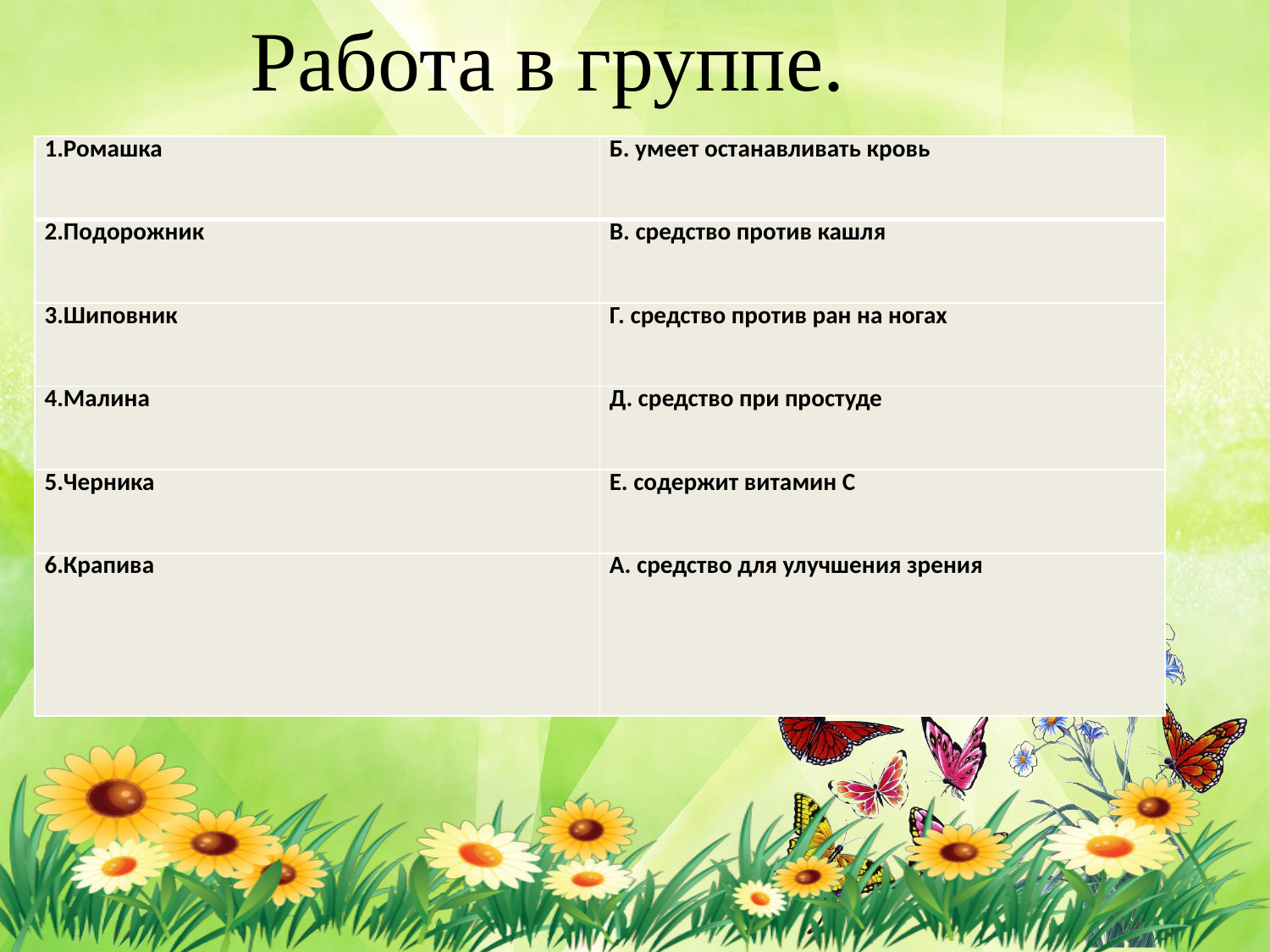

Работа в группе.
| 1.Ромашка | Б. умеет останавливать кровь |
| --- | --- |
| 2.Подорожник | В. средство против кашля |
| 3.Шиповник | Г. средство против ран на ногах |
| 4.Малина | Д. средство при простуде |
| 5.Черника | Е. содержит витамин С |
| 6.Крапива | А. средство для улучшения зрения |